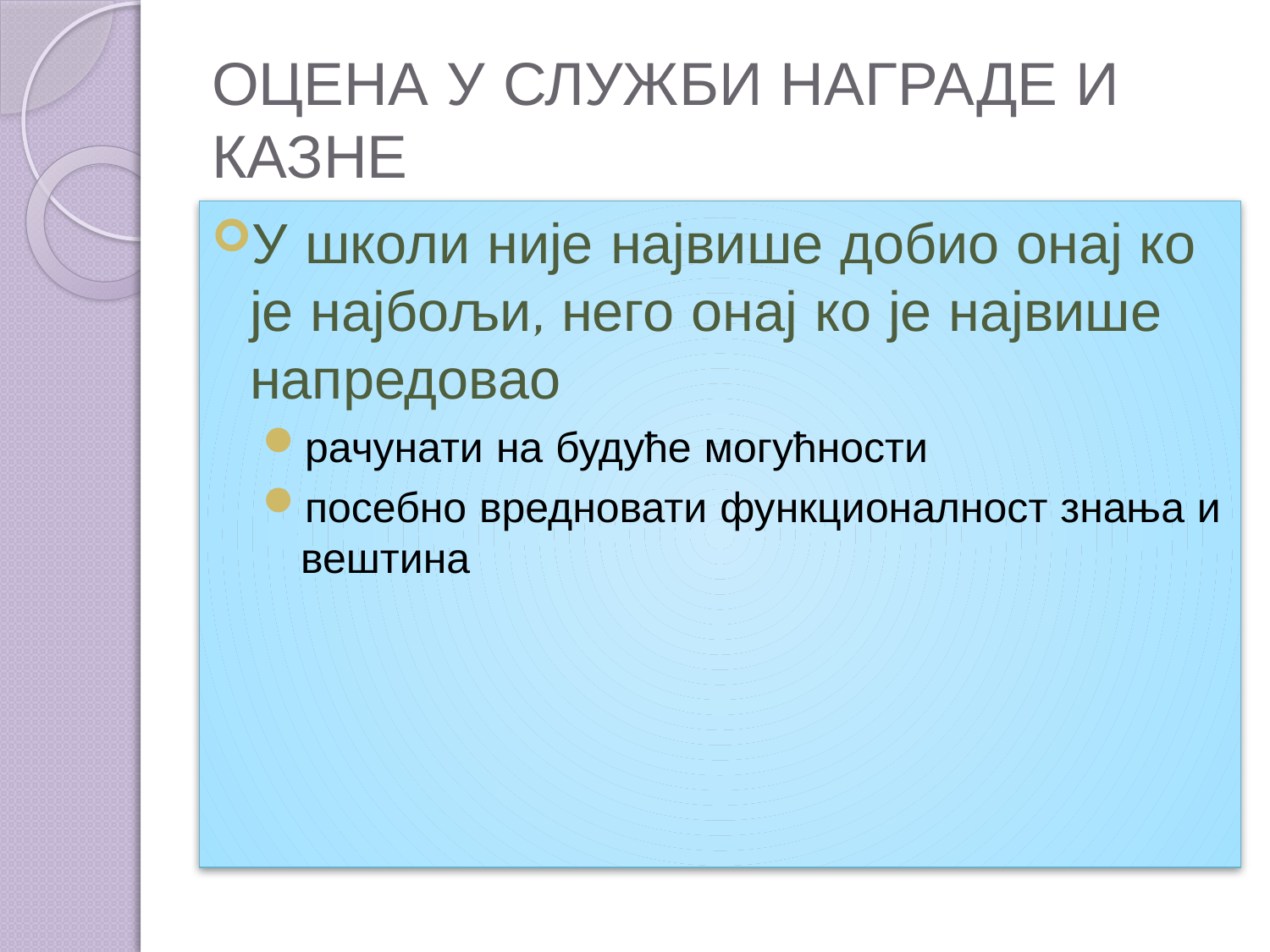

# ОЦЕНА У СЛУЖБИ НАГРАДЕ И КАЗНЕ
У школи није највише добио онај ко је најбољи, него онај ко је највише напредовао
рачунати на будуће могућности
посебно вредновати функционалност знања и вештина